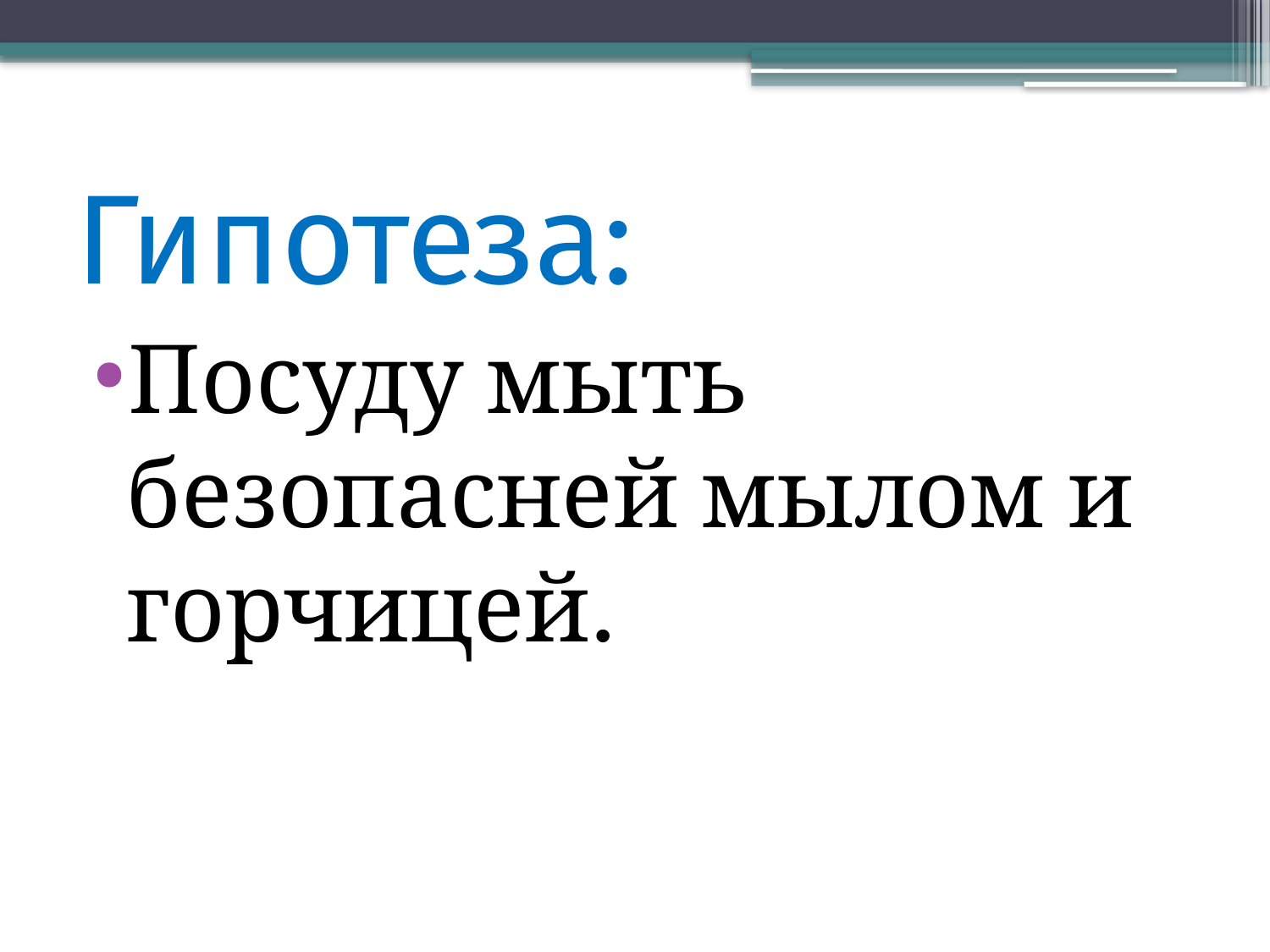

# Гипотеза:
Посуду мыть безопасней мылом и горчицей.